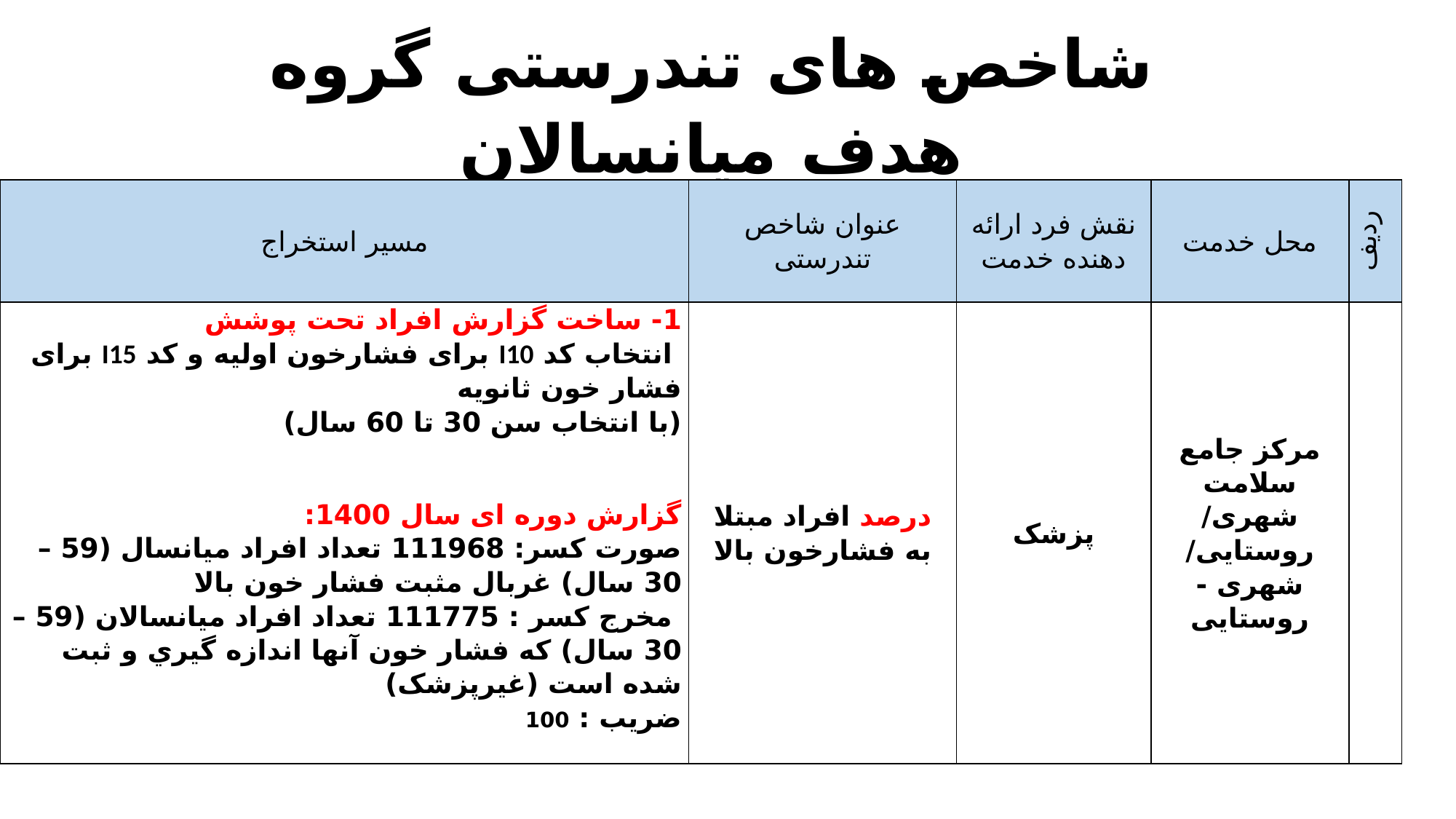

شاخص های تندرستی گروه هدف میانسالان
| مسیر استخراج | عنوان شاخص تندرستی | نقش فرد ارائه دهنده خدمت | محل خدمت | ردیف |
| --- | --- | --- | --- | --- |
| 1- ساخت گزارش افراد تحت پوشش انتخاب کد I10 برای فشارخون اولیه و کد I15 برای فشار خون ثانویه (با انتخاب سن 30 تا 60 سال) گزارش دوره ای سال 1400: صورت کسر: 111968 تعداد افراد ميانسال (59 – 30 سال) غربال مثبت فشار خون بالا مخرج کسر : 111775 تعداد افراد ميانسالان (59 – 30 سال) که فشار خون آنها اندازه گيري و ثبت شده است (غيرپزشک) ضریب : 100 | درصد افراد مبتلا به فشارخون بالا | پزشک | مرکز جامع سلامت شهری/ روستایی/ شهری - روستایی |  |